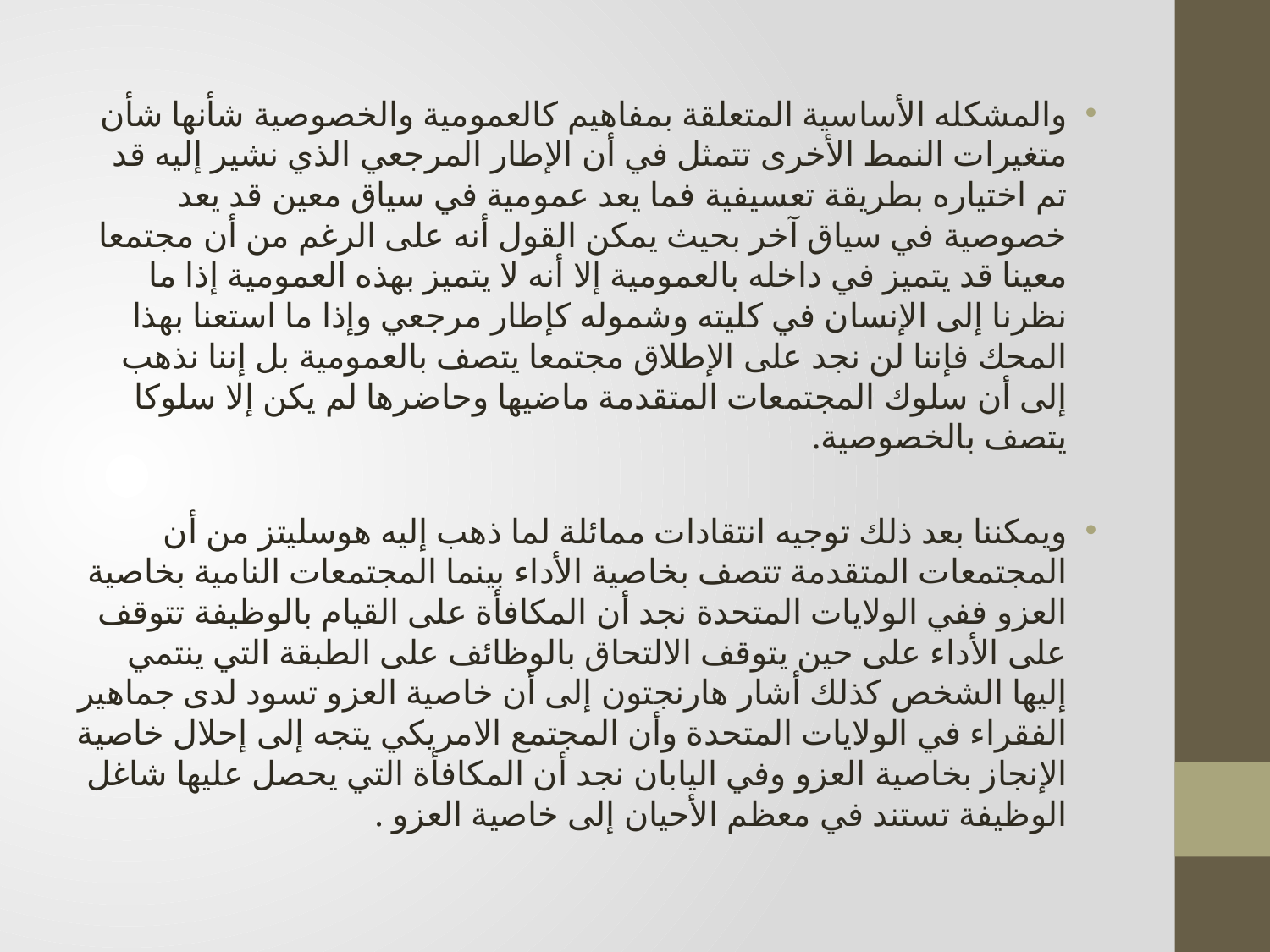

والمشكله الأساسية المتعلقة بمفاهيم كالعمومية والخصوصية شأنها شأن متغيرات النمط الأخرى تتمثل في أن الإطار المرجعي الذي نشير إليه قد تم اختياره بطريقة تعسيفية فما يعد عمومية في سياق معين قد يعد خصوصية في سياق آخر بحيث يمكن القول أنه على الرغم من أن مجتمعا معينا قد يتميز في داخله بالعمومية إلا أنه لا يتميز بهذه العمومية إذا ما نظرنا إلى الإنسان في كليته وشموله كإطار مرجعي وإذا ما استعنا بهذا المحك فإننا لن نجد على الإطلاق مجتمعا يتصف بالعمومية بل إننا نذهب إلى أن سلوك المجتمعات المتقدمة ماضيها وحاضرها لم يكن إلا سلوكا يتصف بالخصوصية.

ويمكننا بعد ذلك توجيه انتقادات ممائلة لما ذهب إليه هوسليتز من أن المجتمعات المتقدمة تتصف بخاصية الأداء بينما المجتمعات النامية بخاصية العزو ففي الولايات المتحدة نجد أن المكافأة على القيام بالوظيفة تتوقف على الأداء على حين يتوقف الالتحاق بالوظائف على الطبقة التي ينتمي إليها الشخص كذلك أشار هارنجتون إلى أن خاصية العزو تسود لدى جماهير الفقراء في الولايات المتحدة وأن المجتمع الامريكي يتجه إلى إحلال خاصية الإنجاز بخاصية العزو وفي اليابان نجد أن المكافأة التي يحصل عليها شاغل الوظيفة تستند في معظم الأحيان إلى خاصية العزو .